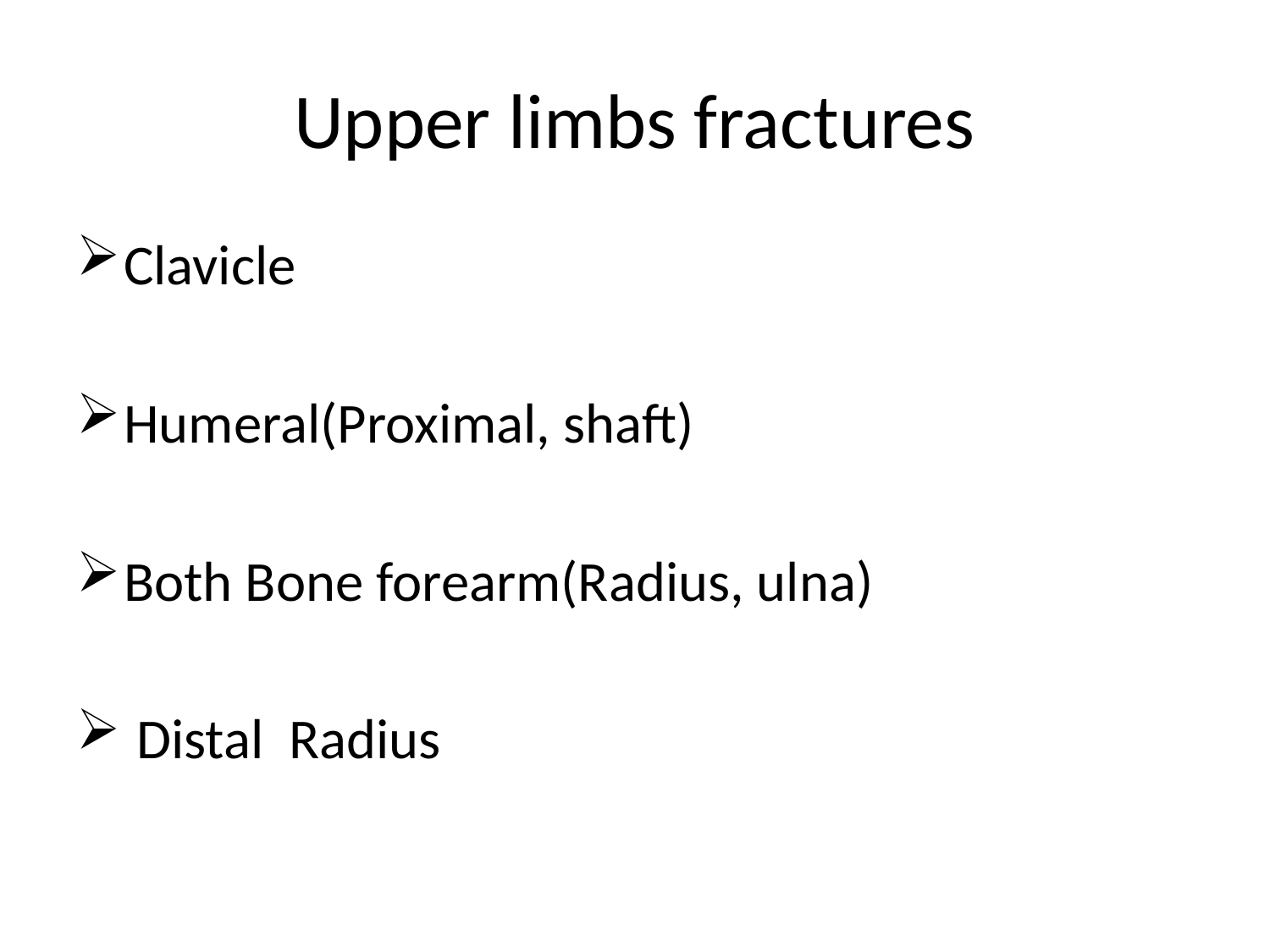

# Upper limbs fractures
Clavicle

Humeral(Proximal, shaft)

Both Bone forearm(Radius, ulna)

 Distal  Radius